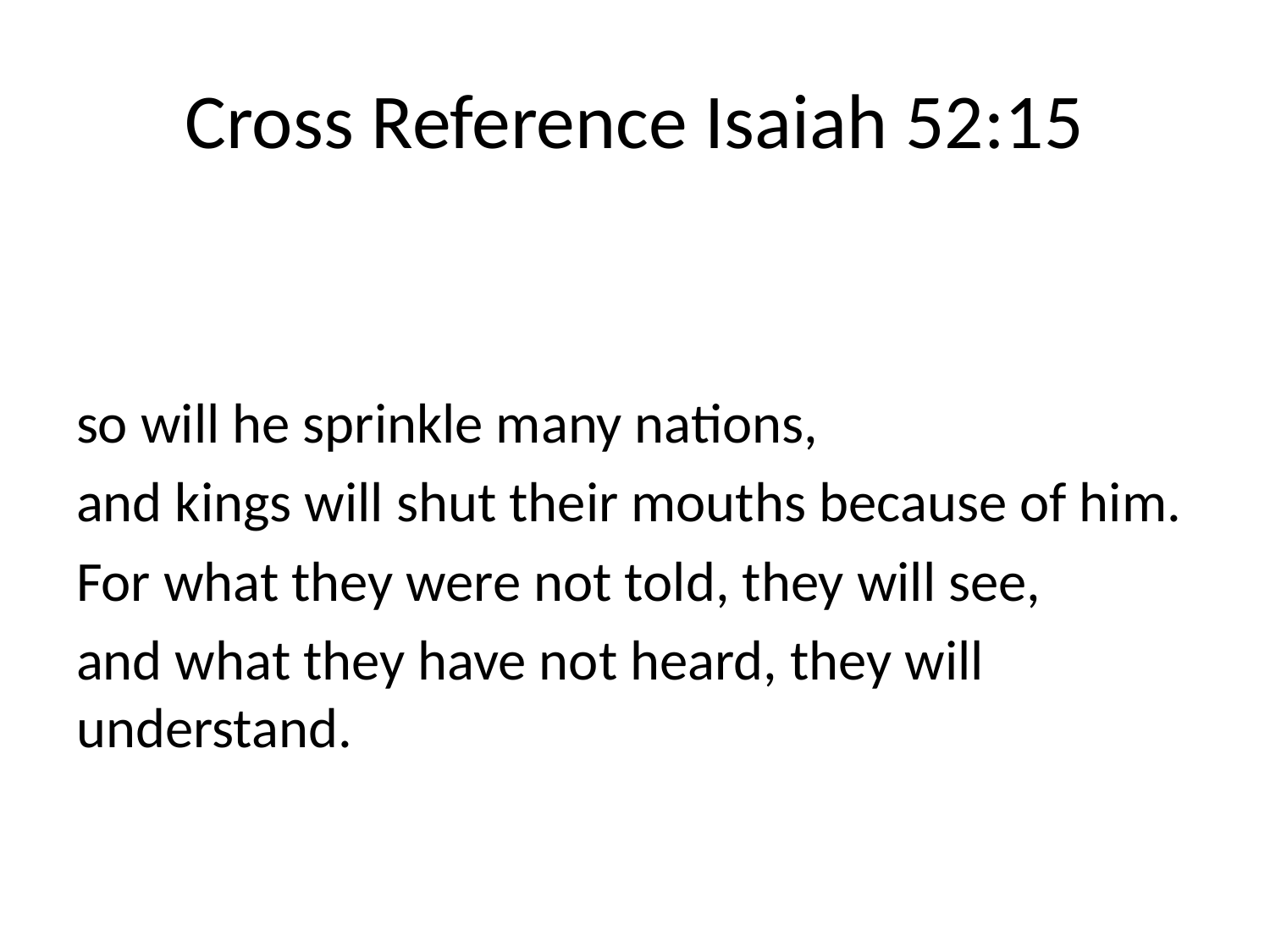

# Cross Reference Isaiah 52:15

so will he sprinkle many nations,
and kings will shut their mouths because of him.
For what they were not told, they will see,
and what they have not heard, they will understand.